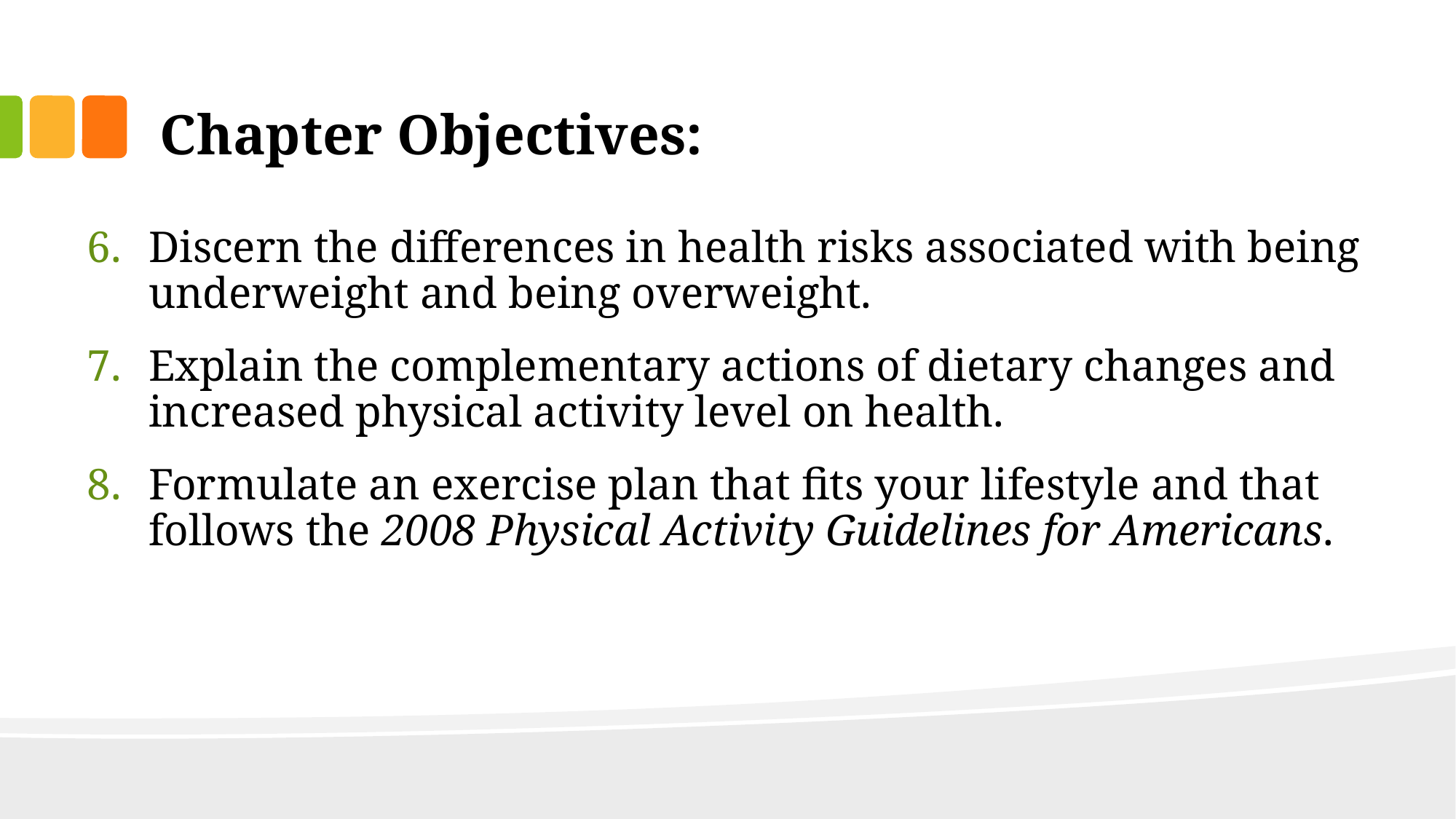

# Chapter Objectives:
Discern the differences in health risks associated with being underweight and being overweight.
Explain the complementary actions of dietary changes and increased physical activity level on health.
Formulate an exercise plan that fits your lifestyle and that follows the 2008 Physical Activity Guidelines for Americans.